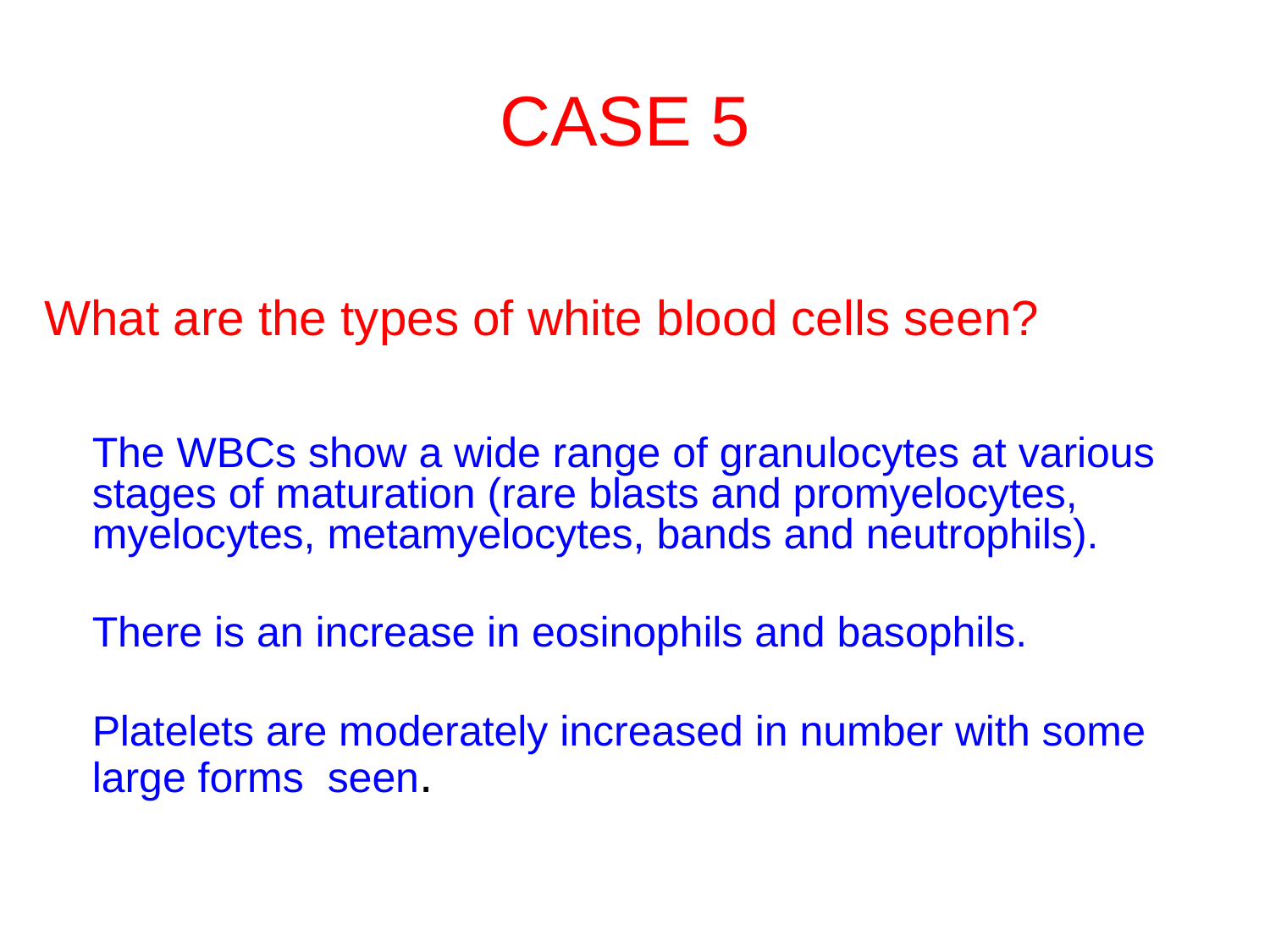

# CASE 5

What are the types of white blood cells seen?

	The WBCs show a wide range of granulocytes at various stages of maturation (rare blasts and promyelocytes, myelocytes, metamyelocytes, bands and neutrophils).

	There is an increase in eosinophils and basophils.

	Platelets are moderately increased in number with some large forms  seen.